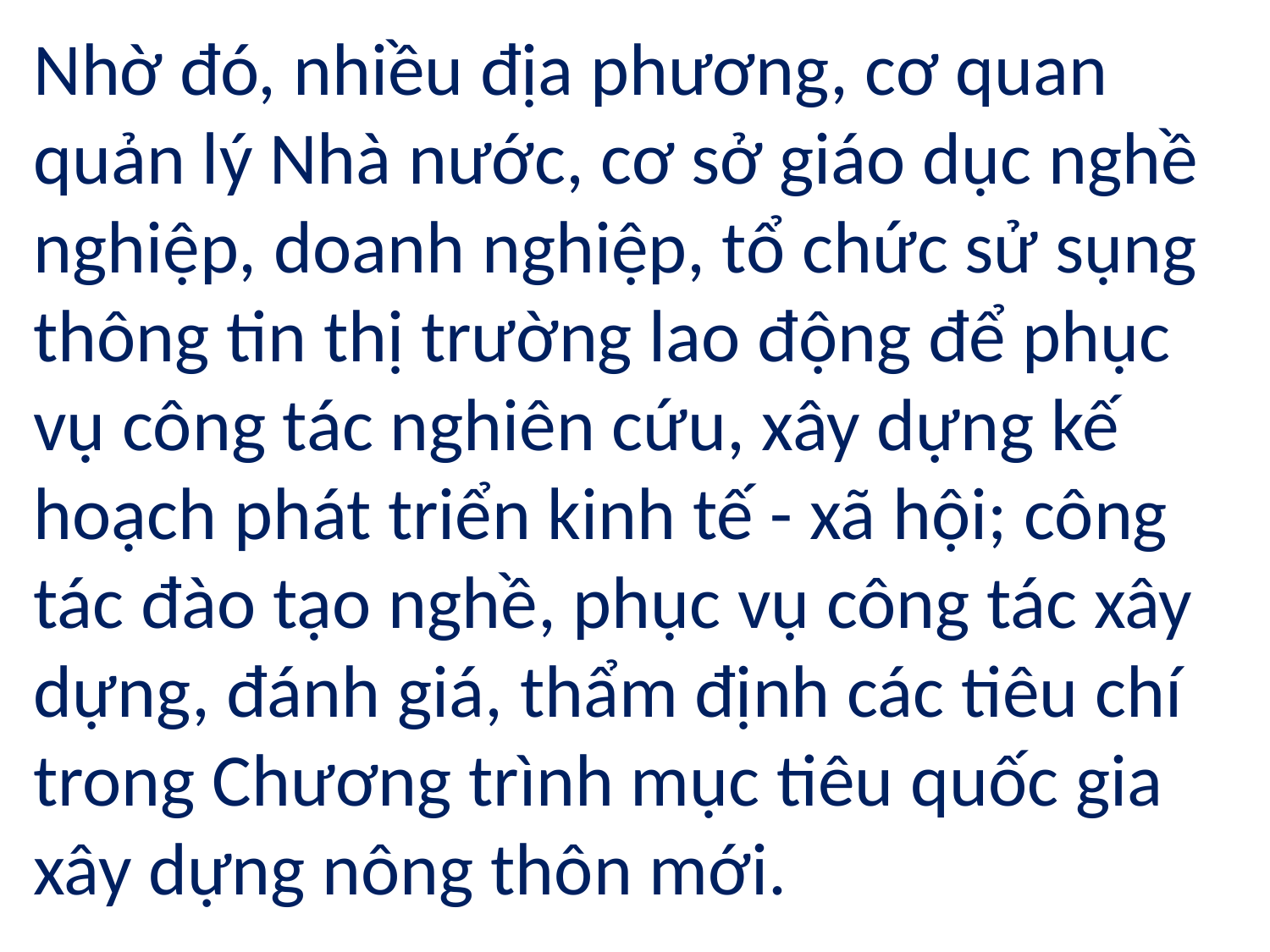

Nhờ đó, nhiều địa phương, cơ quan quản lý Nhà nước, cơ sở giáo dục nghề nghiệp, doanh nghiệp, tổ chức sử sụng thông tin thị trường lao động để phục vụ công tác nghiên cứu, xây dựng kế hoạch phát triển kinh tế - xã hội; công tác đào tạo nghề, phục vụ công tác xây dựng, đánh giá, thẩm định các tiêu chí trong Chương trình mục tiêu quốc gia xây dựng nông thôn mới.